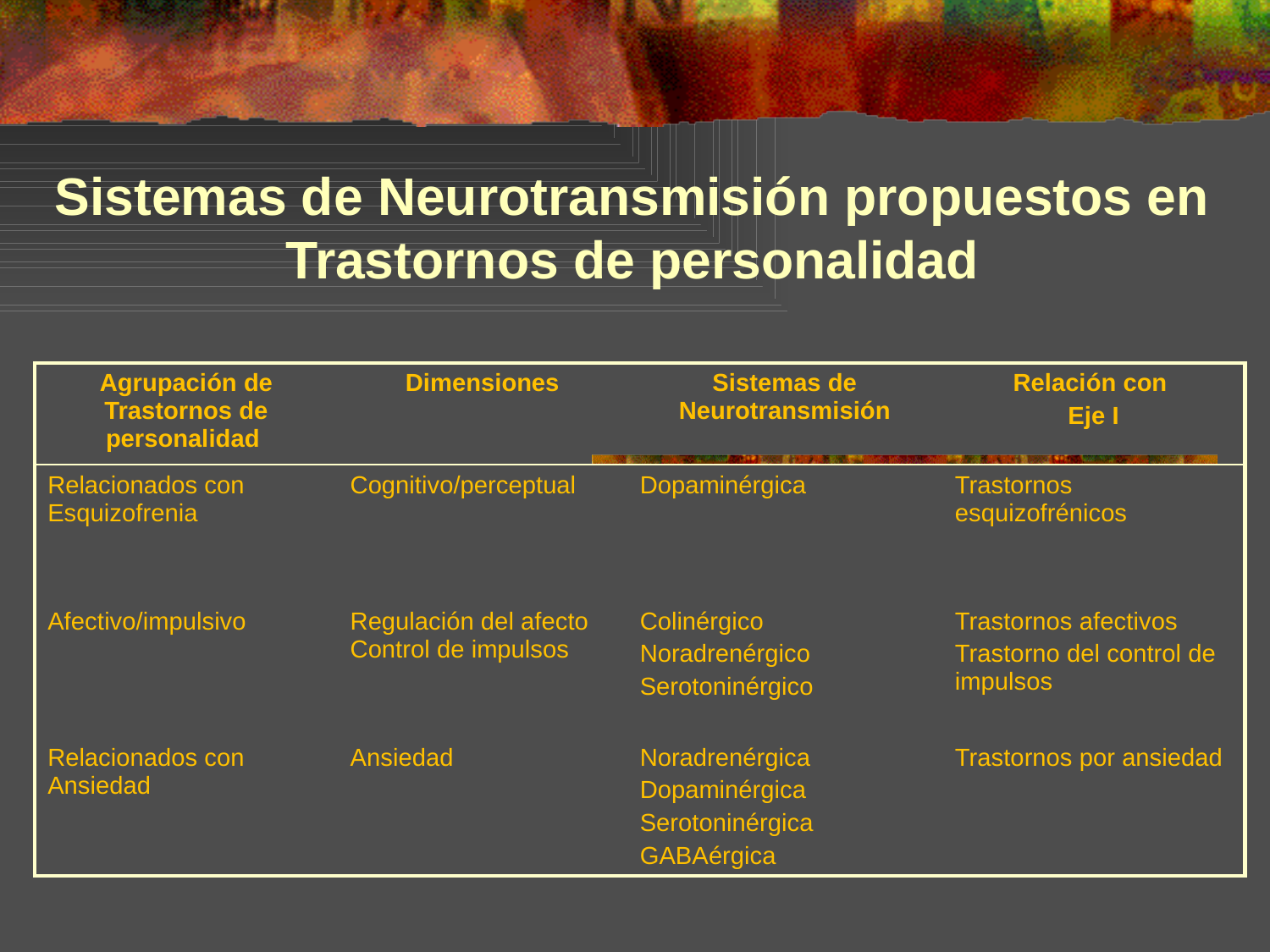

Sistemas de Neurotransmisión propuestos en Trastornos de personalidad

#
| Agrupación de Trastornos de personalidad | Dimensiones | Sistemas de Neurotransmisión | Relación con Eje I |
| --- | --- | --- | --- |
| Relacionados con Esquizofrenia | Cognitivo/perceptual | Dopaminérgica | Trastornos esquizofrénicos |
| Afectivo/impulsivo | Regulación del afecto Control de impulsos | Colinérgico Noradrenérgico Serotoninérgico | Trastornos afectivos Trastorno del control de impulsos |
| Relacionados con Ansiedad | Ansiedad | Noradrenérgica Dopaminérgica Serotoninérgica GABAérgica | Trastornos por ansiedad |